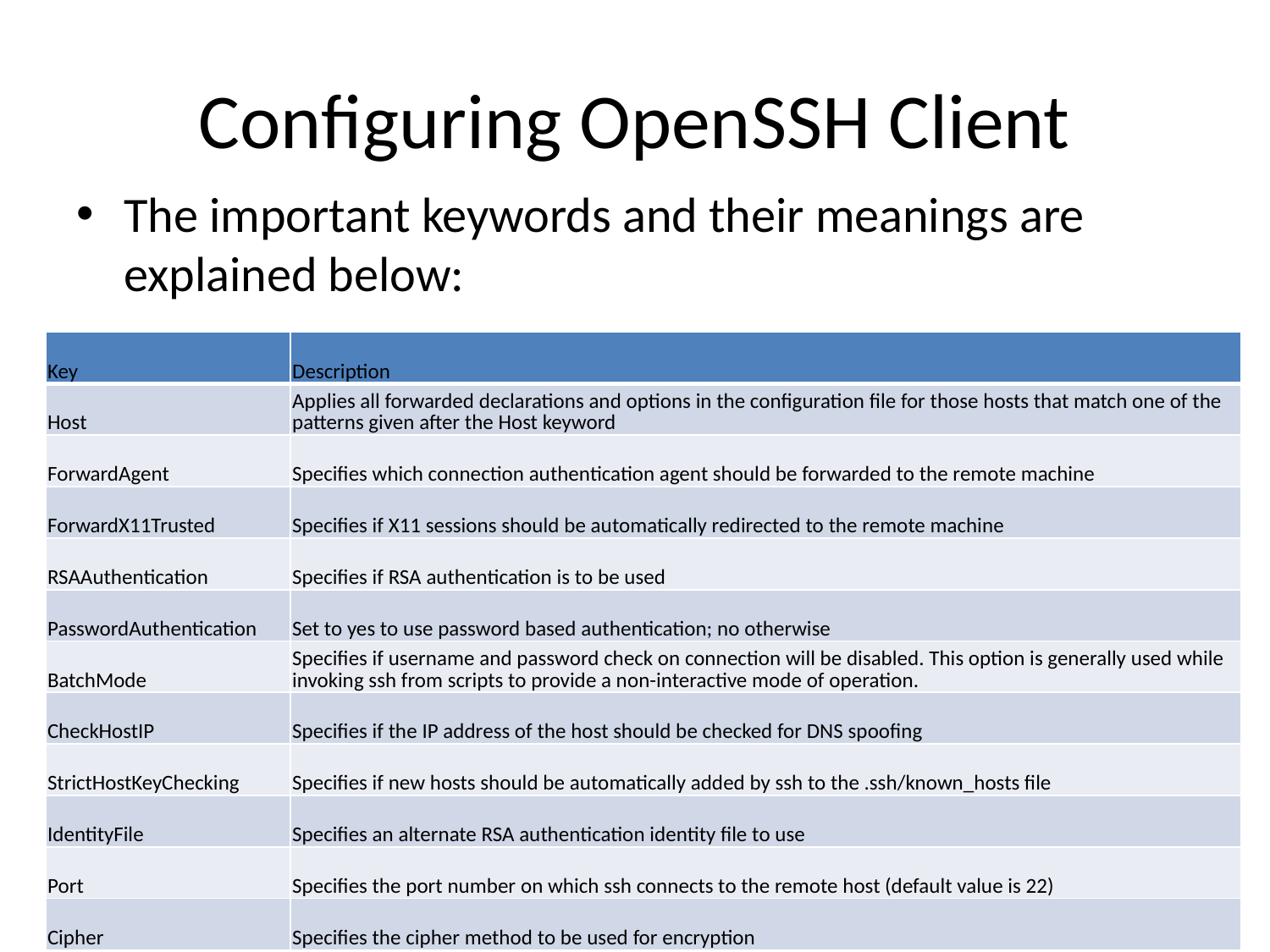

# Configuring OpenSSH Client
The important keywords and their meanings are explained below:

| Key | Description |
| --- | --- |
| Host | Applies all forwarded declarations and options in the configuration file for those hosts that match one of the patterns given after the Host keyword |
| ForwardAgent | Specifies which connection authentication agent should be forwarded to the remote machine |
| ForwardX11Trusted | Specifies if X11 sessions should be automatically redirected to the remote machine |
| RSAAuthentication | Specifies if RSA authentication is to be used |
| PasswordAuthentication | Set to yes to use password based authentication; no otherwise |
| BatchMode | Specifies if username and password check on connection will be disabled. This option is generally used while invoking ssh from scripts to provide a non-interactive mode of operation. |
| CheckHostIP | Specifies if the IP address of the host should be checked for DNS spoofing |
| StrictHostKeyChecking | Specifies if new hosts should be automatically added by ssh to the .ssh/known\_hosts file |
| IdentityFile | Specifies an alternate RSA authentication identity file to use |
| Port | Specifies the port number on which ssh connects to the remote host (default value is 22) |
| Cipher | Specifies the cipher method to be used for encryption |